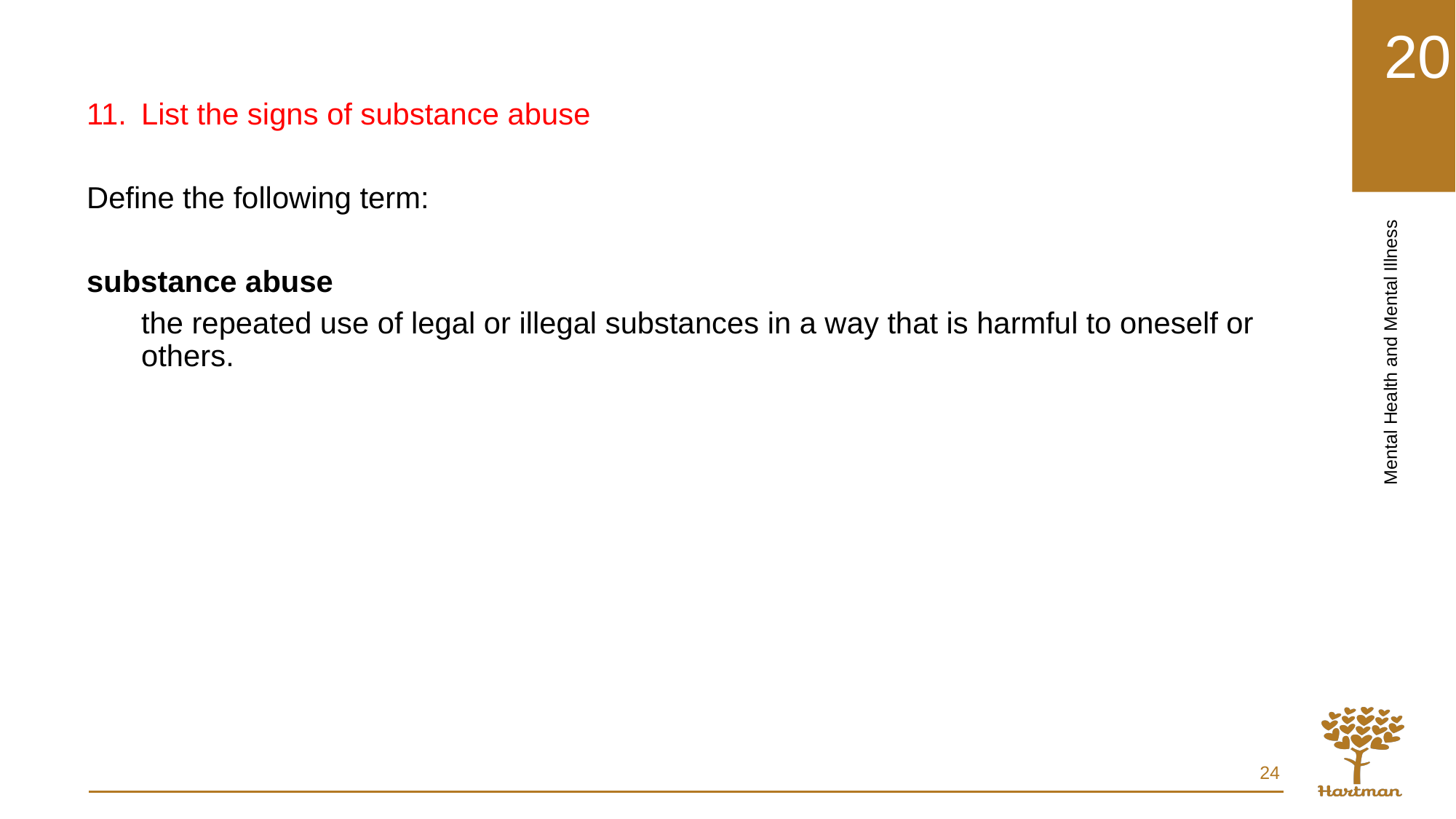

List the signs of substance abuse

Define the following term:

substance abuse
the repeated use of legal or illegal substances in a way that is harmful to oneself or others.

24